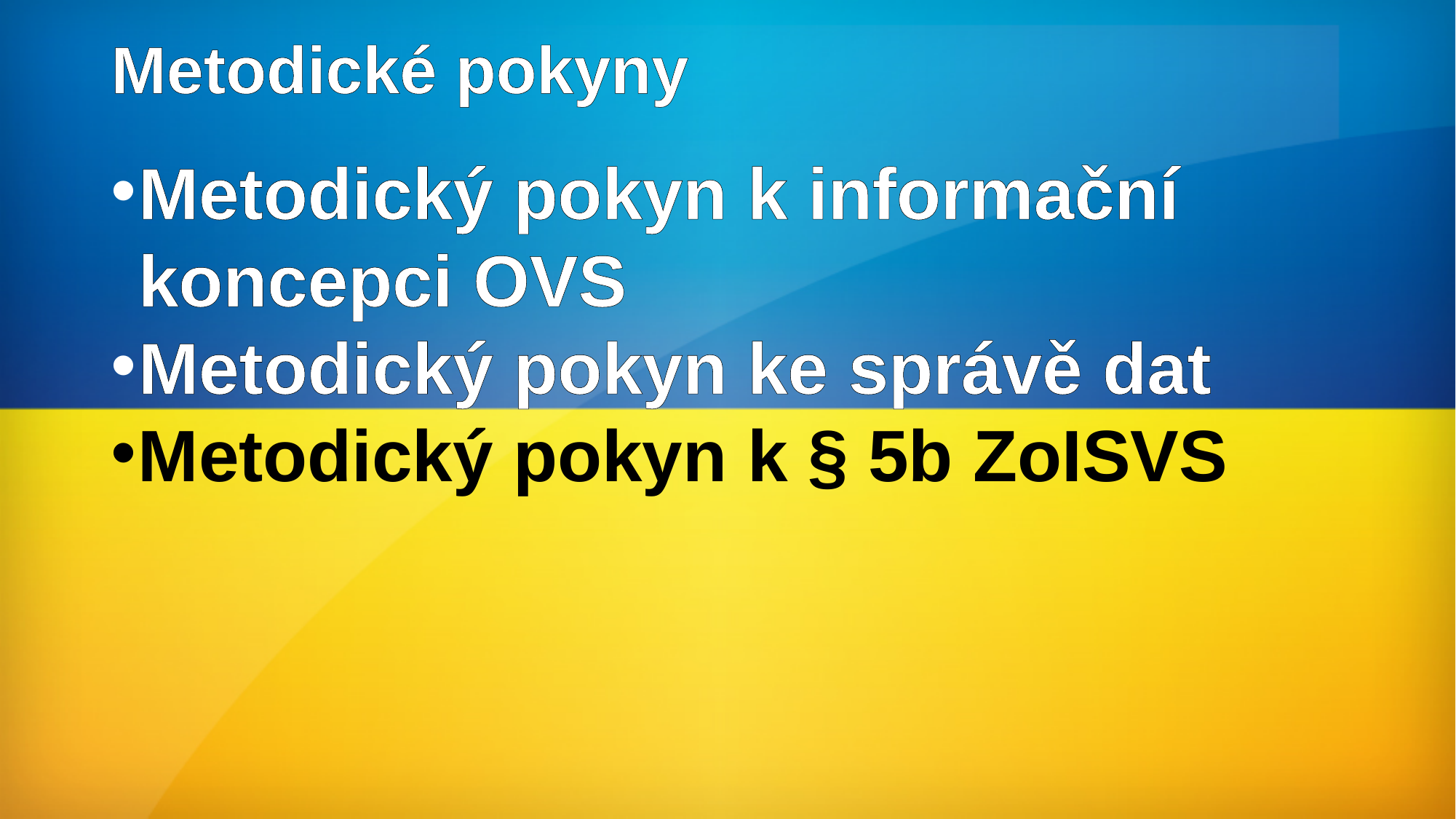

# Metodické pokyny
Metodický pokyn k informační koncepci OVS
Metodický pokyn ke správě dat
Metodický pokyn k § 5b ZoISVS